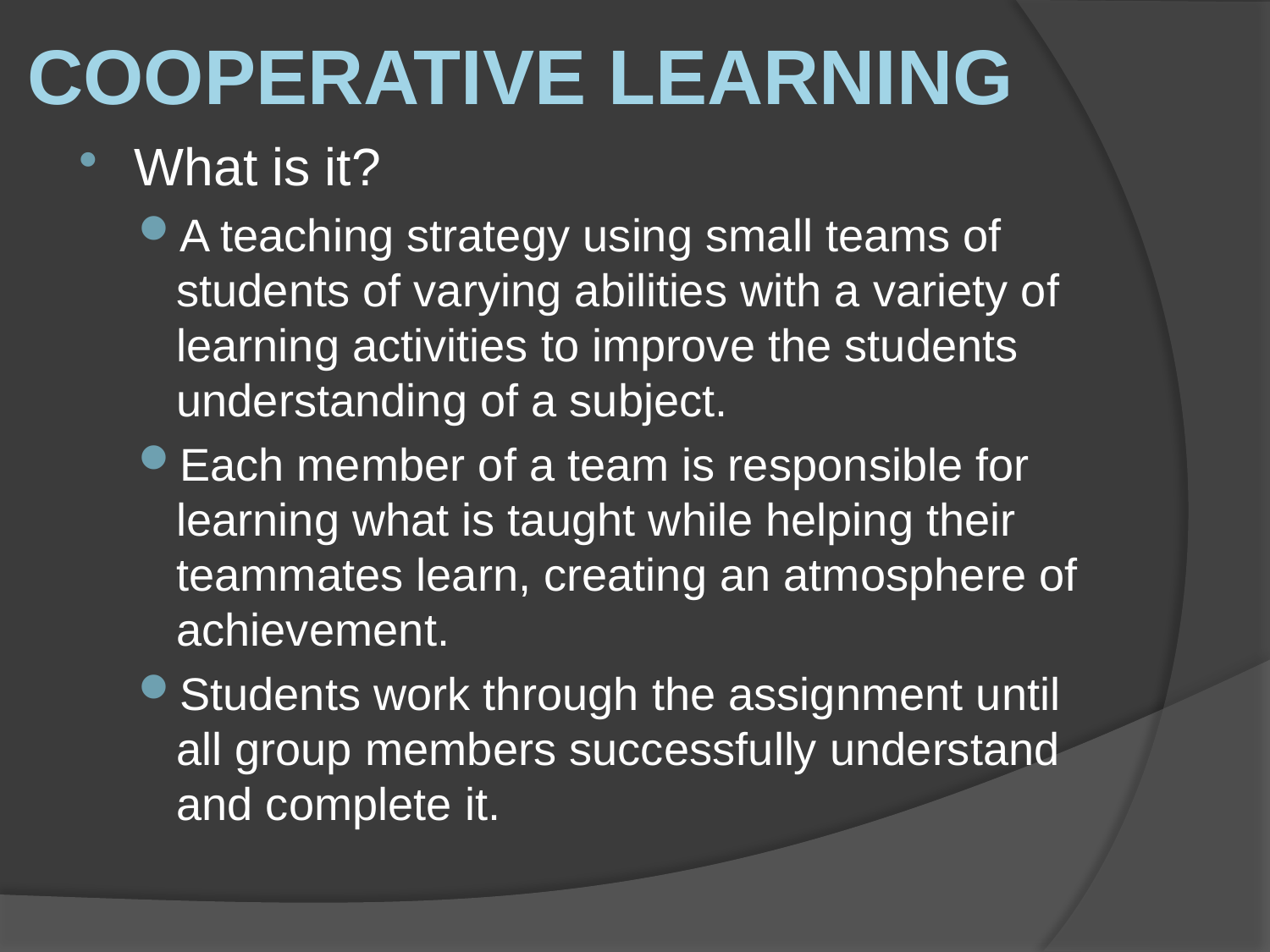

# Cooperative Learning
What is it?
A teaching strategy using small teams of students of varying abilities with a variety of learning activities to improve the students understanding of a subject.
Each member of a team is responsible for learning what is taught while helping their teammates learn, creating an atmosphere of achievement.
Students work through the assignment until all group members successfully understand and complete it.